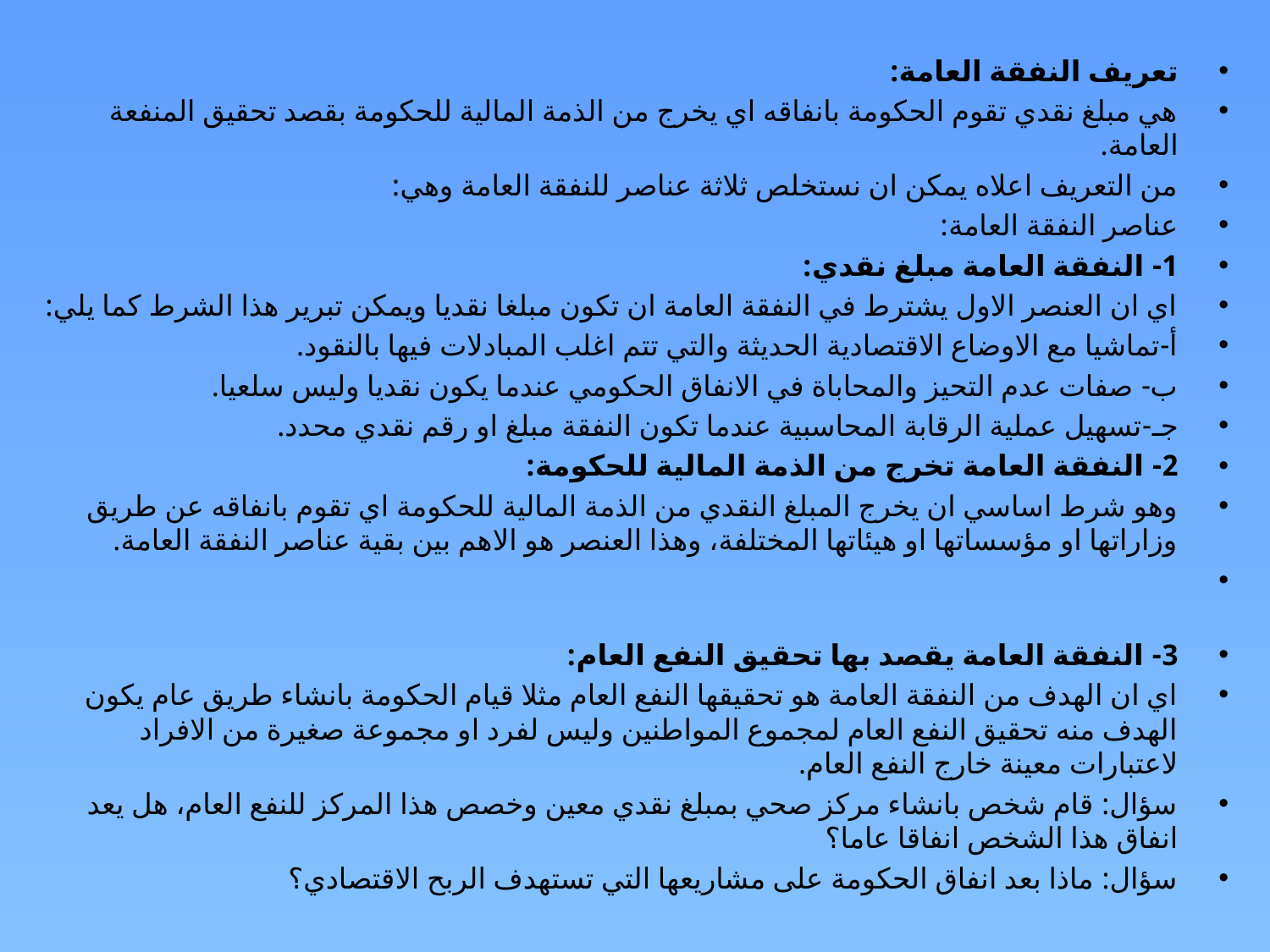

تعريف النفقة العامة:
هي مبلغ نقدي تقوم الحكومة بانفاقه اي يخرج من الذمة المالية للحكومة بقصد تحقيق المنفعة العامة.
من التعريف اعلاه يمكن ان نستخلص ثلاثة عناصر للنفقة العامة وهي:
عناصر النفقة العامة:
1- النفقة العامة مبلغ نقدي:
اي ان العنصر الاول يشترط في النفقة العامة ان تكون مبلغا نقديا ويمكن تبرير هذا الشرط كما يلي:
أ-تماشيا مع الاوضاع الاقتصادية الحديثة والتي تتم اغلب المبادلات فيها بالنقود.
ب- صفات عدم التحيز والمحاباة في الانفاق الحكومي عندما يكون نقديا وليس سلعيا.
جـ-تسهيل عملية الرقابة المحاسبية عندما تكون النفقة مبلغ او رقم نقدي محدد.
2- النفقة العامة تخرج من الذمة المالية للحكومة:
وهو شرط اساسي ان يخرج المبلغ النقدي من الذمة المالية للحكومة اي تقوم بانفاقه عن طريق وزاراتها او مؤسساتها او هيئاتها المختلفة، وهذا العنصر هو الاهم بين بقية عناصر النفقة العامة.

3- النفقة العامة يقصد بها تحقيق النفع العام:
اي ان الهدف من النفقة العامة هو تحقيقها النفع العام مثلا قيام الحكومة بانشاء طريق عام يكون الهدف منه تحقيق النفع العام لمجموع المواطنين وليس لفرد او مجموعة صغيرة من الافراد لاعتبارات معينة خارج النفع العام.
سؤال: قام شخص بانشاء مركز صحي بمبلغ نقدي معين وخصص هذا المركز للنفع العام، هل يعد انفاق هذا الشخص انفاقا عاما؟
سؤال: ماذا بعد انفاق الحكومة على مشاريعها التي تستهدف الربح الاقتصادي؟